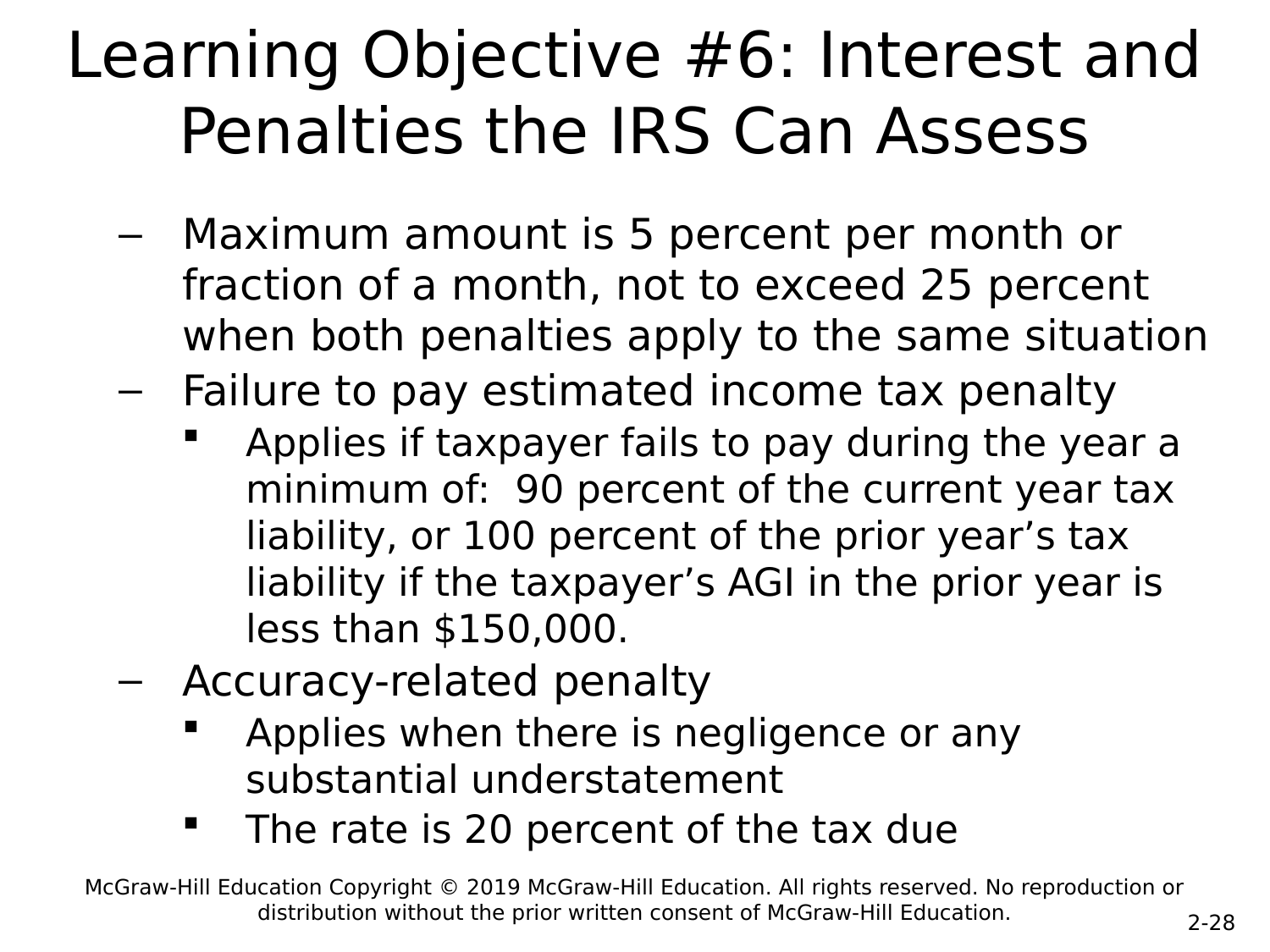

# Learning Objective #6: Interest and Penalties the IRS Can Assess
Maximum amount is 5 percent per month or fraction of a month, not to exceed 25 percent when both penalties apply to the same situation
Failure to pay estimated income tax penalty
Applies if taxpayer fails to pay during the year a minimum of:  90 percent of the current year tax liability, or 100 percent of the prior year’s tax liability if the taxpayer’s AGI in the prior year is less than $150,000.
Accuracy-related penalty
Applies when there is negligence or any substantial understatement
The rate is 20 percent of the tax due
McGraw-Hill Education Copyright © 2019 McGraw-Hill Education. All rights reserved. No reproduction or distribution without the prior written consent of McGraw-Hill Education.
2-28